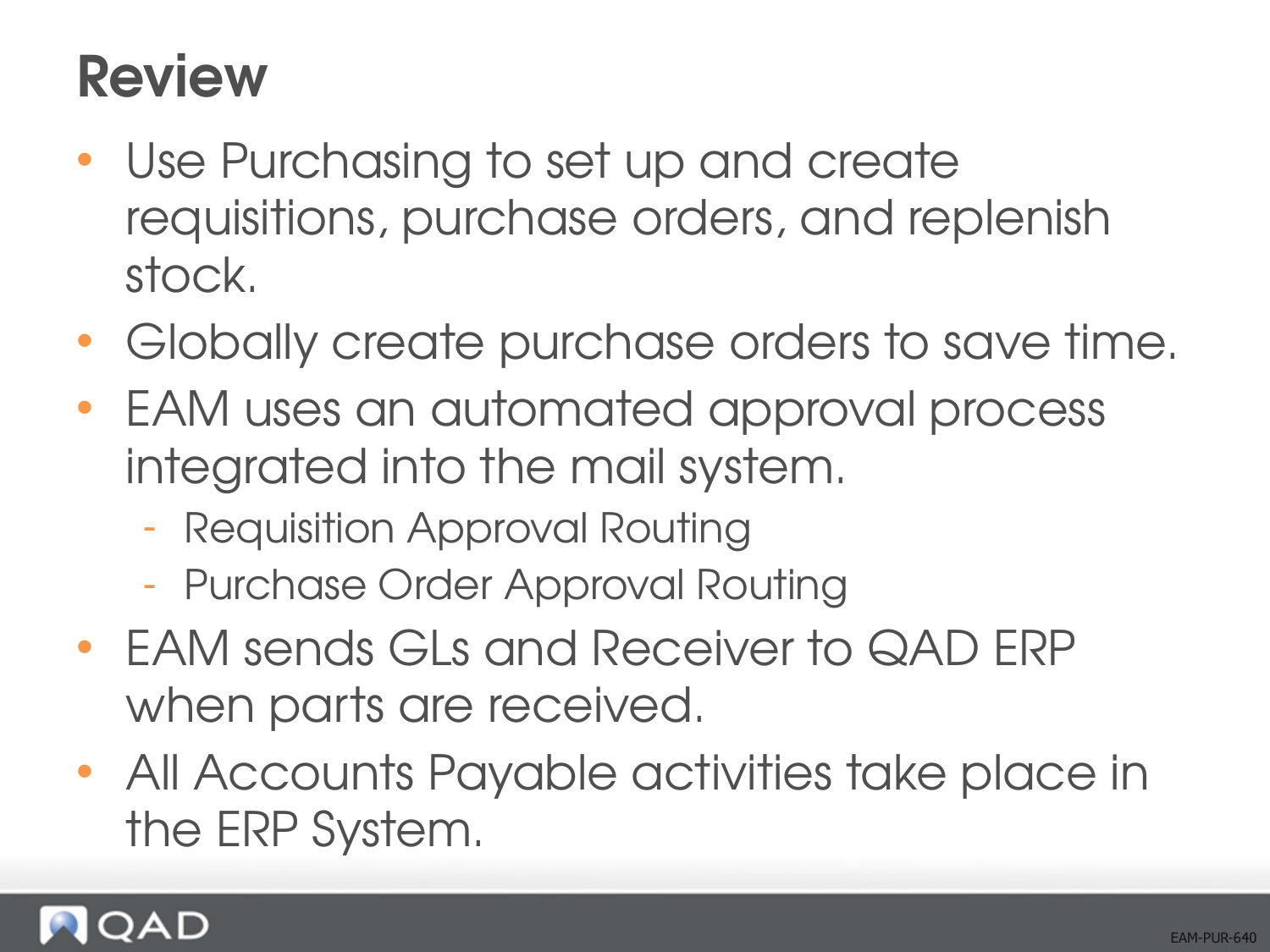

# Review
Use Purchasing to set up and create requisitions, purchase orders, and replenish stock.
Globally create purchase orders to save time.
EAM uses an automated approval process integrated into the mail system.
Requisition Approval Routing
Purchase Order Approval Routing
EAM sends GLs and Receiver to QAD ERP when parts are received.
All Accounts Payable activities take place in the ERP System.
EAM-PUR-640